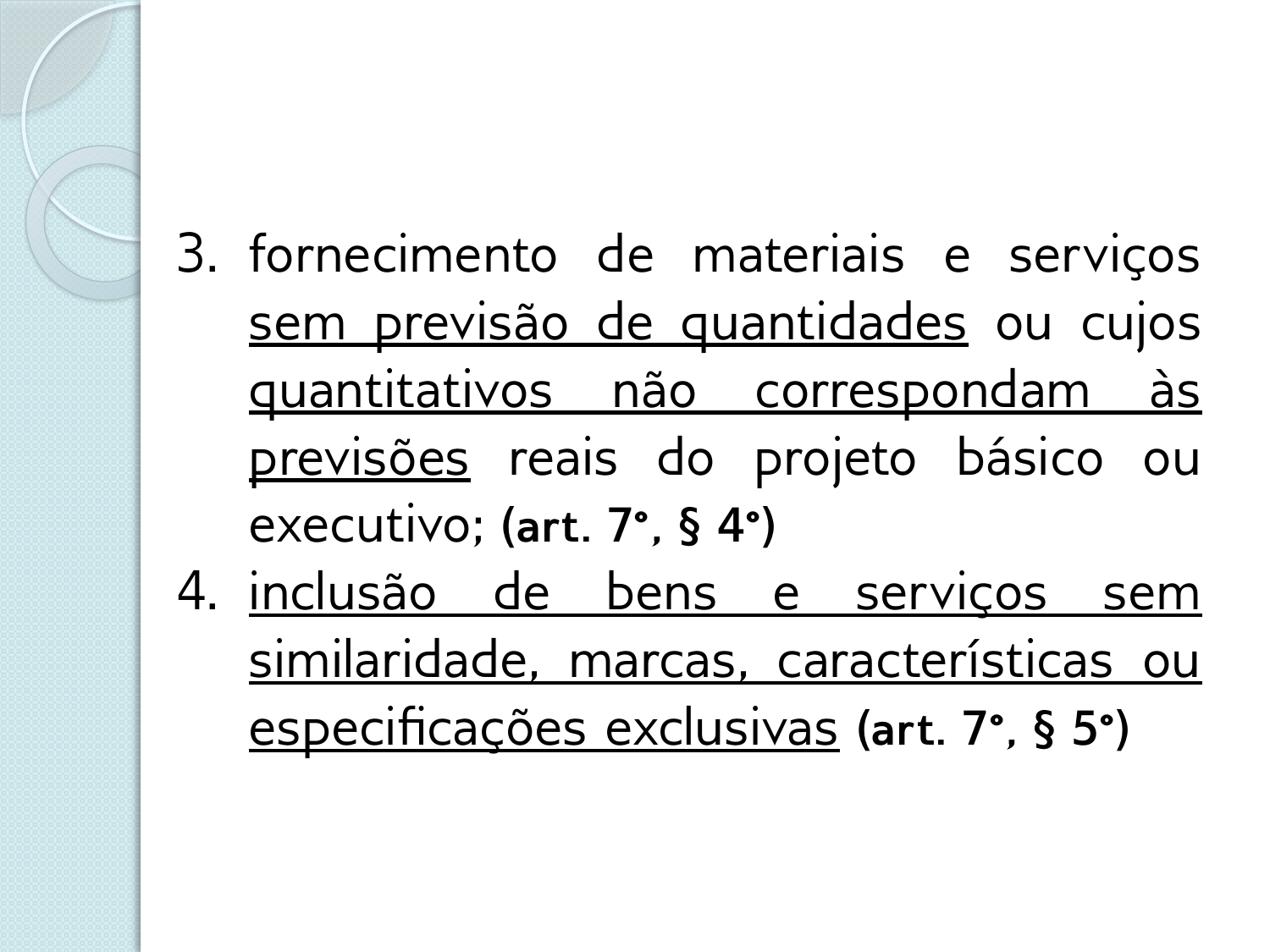

fornecimento de materiais e serviços sem previsão de quantidades ou cujos quantitativos não correspondam às previsões reais do projeto básico ou executivo; (art. 7°, § 4°)
inclusão de bens e serviços sem similaridade, marcas, características ou especificações exclusivas (art. 7°, § 5°)